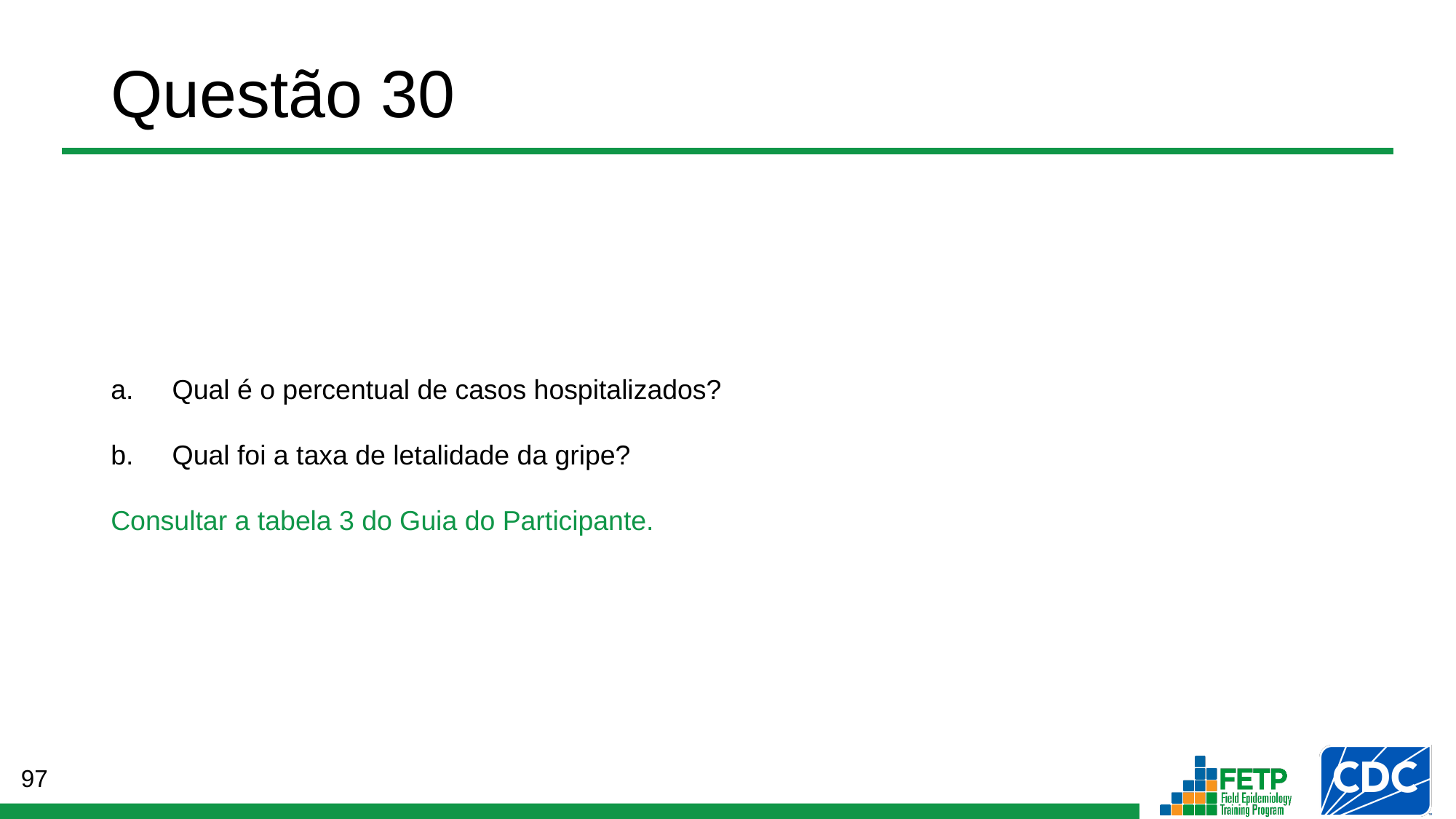

# Questão 30
Qual é o percentual de casos hospitalizados?

Qual foi a taxa de letalidade da gripe?

Consultar a tabela 3 do Guia do Participante.